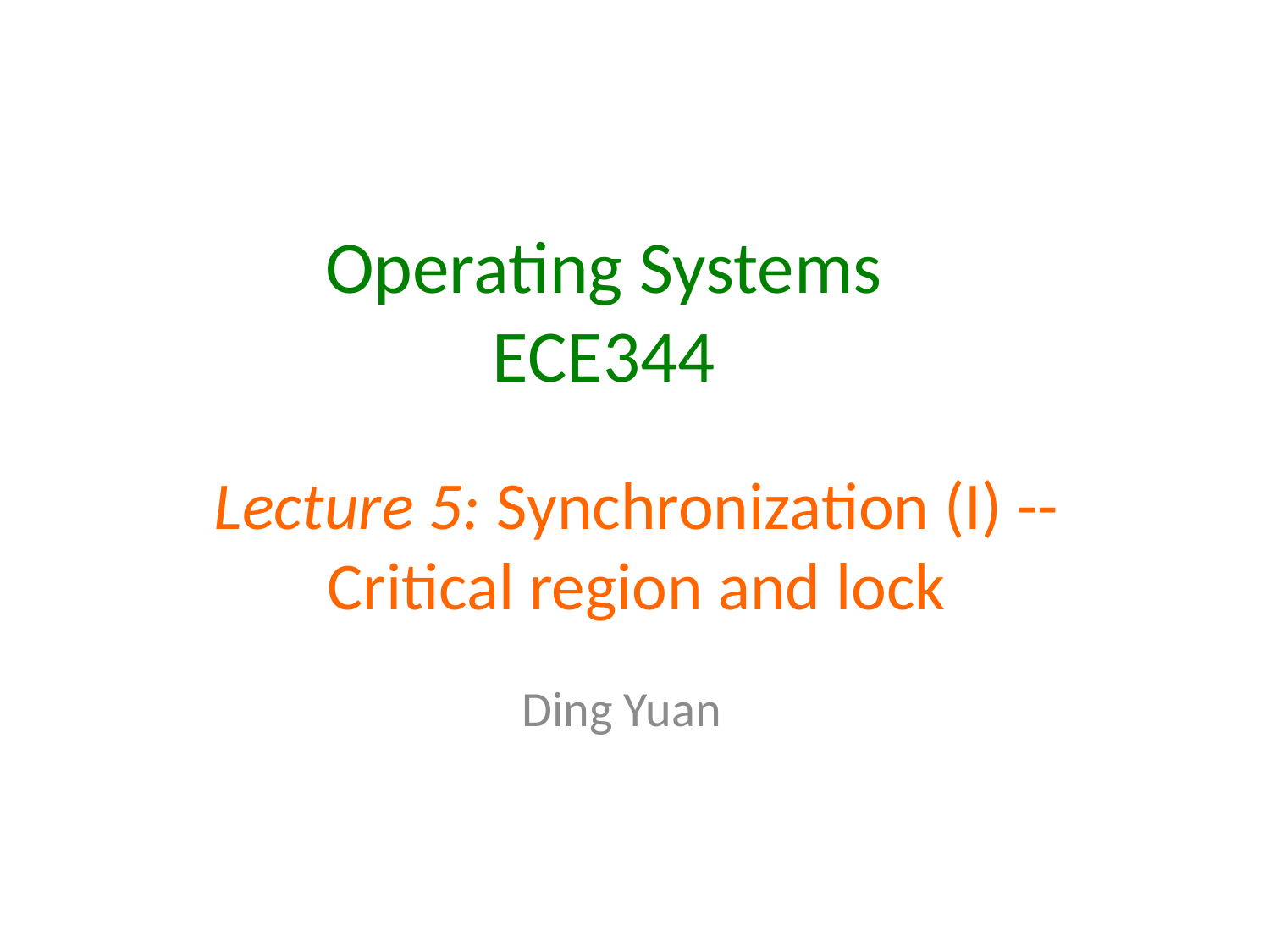

# Operating Systems ECE344
Lecture 5: Synchronization (I) -- Critical region and lock
Ding Yuan